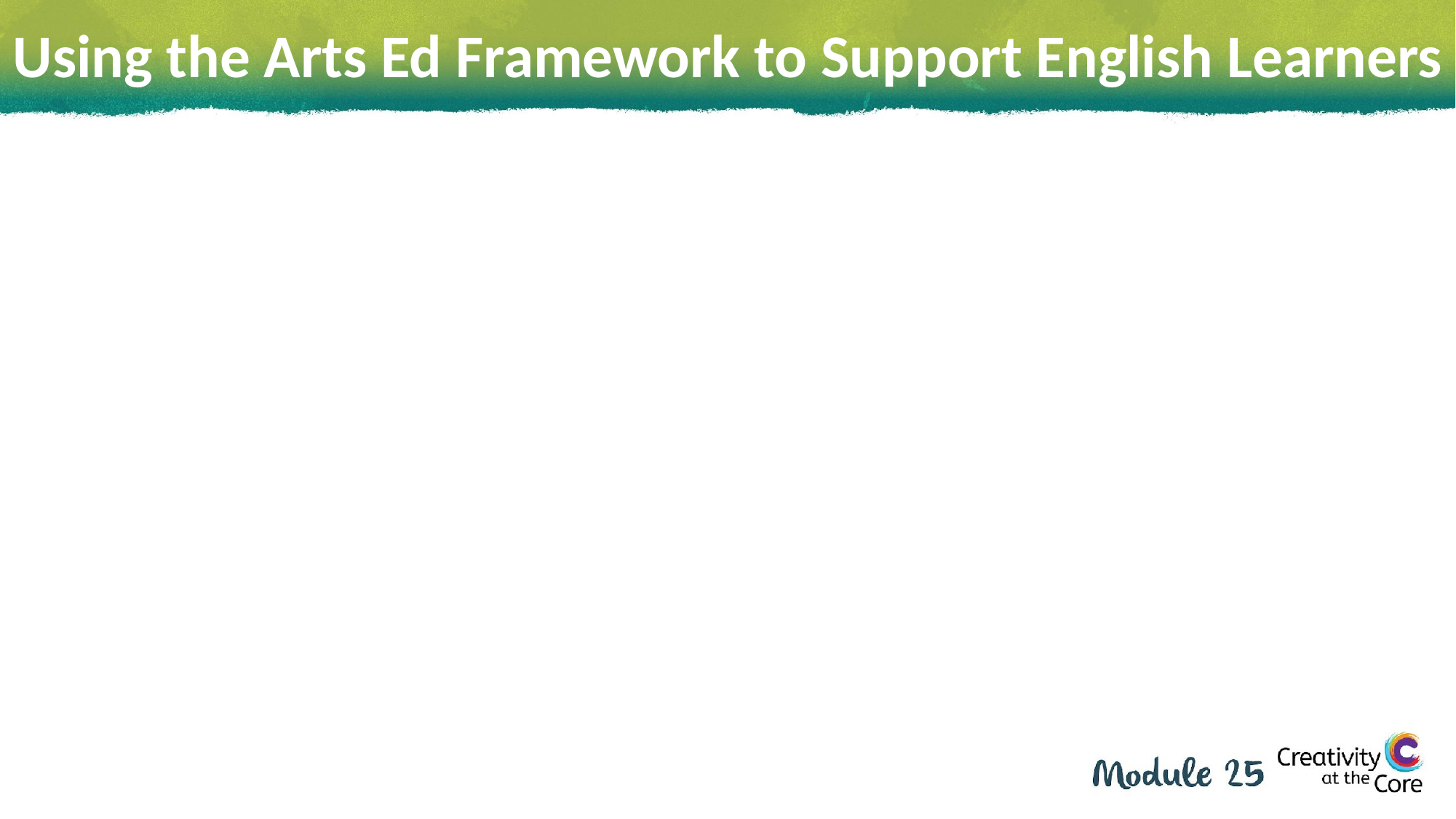

# Using the Arts Ed Framework to Support English Learners